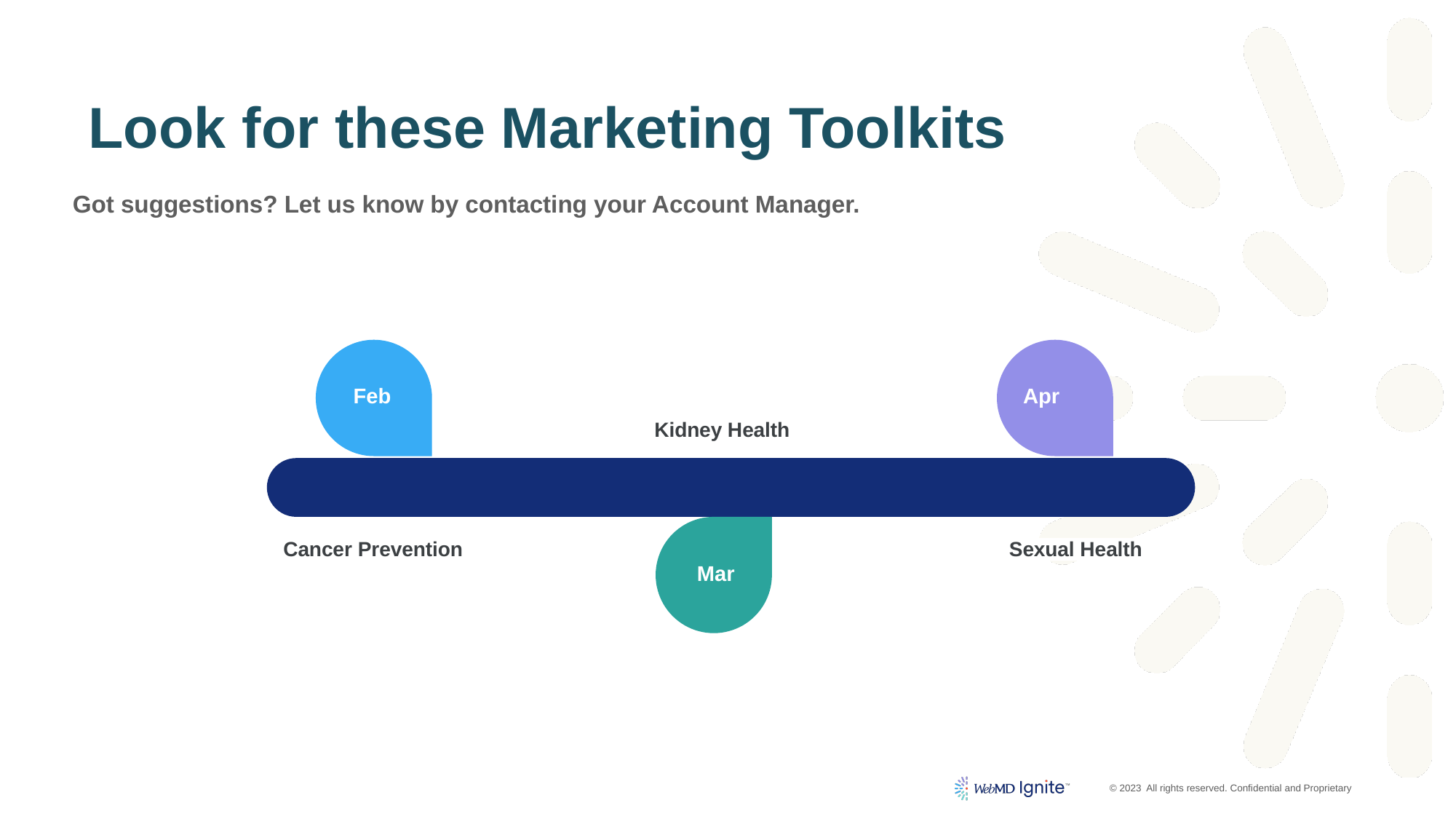

# Look for these Marketing Toolkits
Got suggestions? Let us know by contacting your Account Manager.
Kidney Health
Feb
Apr
Cancer Prevention
Sexual Health
Mar